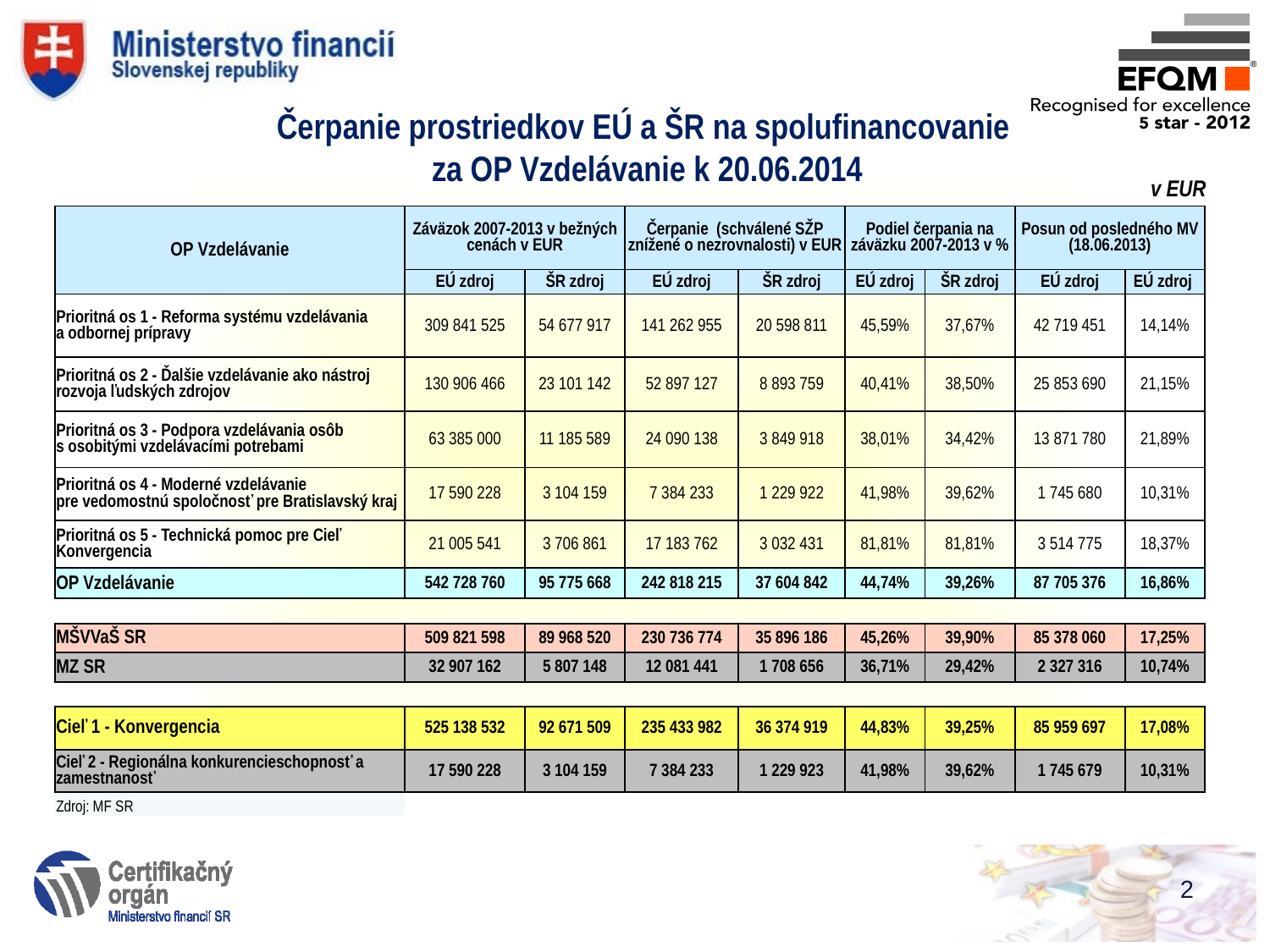

Čerpanie prostriedkov EÚ a ŠR na spolufinancovanie
za OP Vzdelávanie k 20.06.2014
v EUR
| OP Vzdelávanie | Záväzok 2007-2013 v bežných cenách v EUR |  | Čerpanie (schválené SŽP znížené o nezrovnalosti) v EUR |  | Podiel čerpania na záväzku 2007-2013 v % |  | Posun od posledného MV (18.06.2013) |  |
| --- | --- | --- | --- | --- | --- | --- | --- | --- |
|  | EÚ zdroj | ŠR zdroj | EÚ zdroj | ŠR zdroj | EÚ zdroj | ŠR zdroj | EÚ zdroj | EÚ zdroj |
| Prioritná os 1 - Reforma systému vzdelávania a odbornej prípravy | 309 841 525 | 54 677 917 | 141 262 955 | 20 598 811 | 45,59% | 37,67% | 42 719 451 | 14,14% |
| Prioritná os 2 - Ďalšie vzdelávanie ako nástroj rozvoja ľudských zdrojov | 130 906 466 | 23 101 142 | 52 897 127 | 8 893 759 | 40,41% | 38,50% | 25 853 690 | 21,15% |
| Prioritná os 3 - Podpora vzdelávania osôb s osobitými vzdelávacími potrebami | 63 385 000 | 11 185 589 | 24 090 138 | 3 849 918 | 38,01% | 34,42% | 13 871 780 | 21,89% |
| Prioritná os 4 - Moderné vzdelávanie pre vedomostnú spoločnosť pre Bratislavský kraj | 17 590 228 | 3 104 159 | 7 384 233 | 1 229 922 | 41,98% | 39,62% | 1 745 680 | 10,31% |
| Prioritná os 5 - Technická pomoc pre Cieľ Konvergencia | 21 005 541 | 3 706 861 | 17 183 762 | 3 032 431 | 81,81% | 81,81% | 3 514 775 | 18,37% |
| OP Vzdelávanie | 542 728 760 | 95 775 668 | 242 818 215 | 37 604 842 | 44,74% | 39,26% | 87 705 376 | 16,86% |
|  |  |  |  |  |  |  |  |  |
| MŠVVaŠ SR | 509 821 598 | 89 968 520 | 230 736 774 | 35 896 186 | 45,26% | 39,90% | 85 378 060 | 17,25% |
| MZ SR | 32 907 162 | 5 807 148 | 12 081 441 | 1 708 656 | 36,71% | 29,42% | 2 327 316 | 10,74% |
|  |  |  |  |  |  |  |  |  |
| Cieľ 1 - Konvergencia | 525 138 532 | 92 671 509 | 235 433 982 | 36 374 919 | 44,83% | 39,25% | 85 959 697 | 17,08% |
| Cieľ 2 - Regionálna konkurencieschopnosť a zamestnanosť | 17 590 228 | 3 104 159 | 7 384 233 | 1 229 923 | 41,98% | 39,62% | 1 745 679 | 10,31% |
| Zdroj: MF SR |  |  |  |  |  |  |  |  |
2